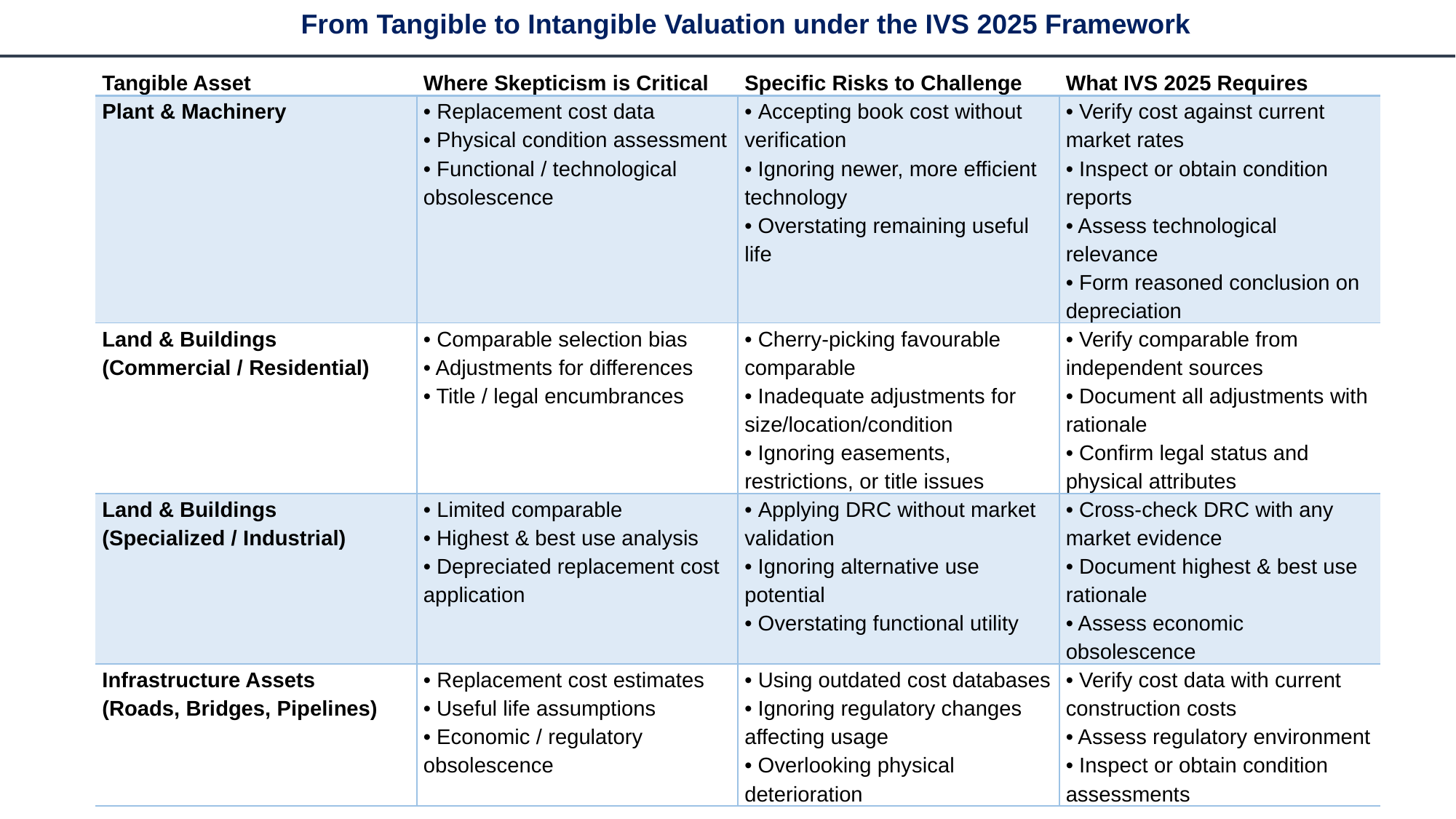

From Tangible to Intangible Valuation under the IVS 2025 Framework
| Tangible Asset | Where Skepticism is Critical | Specific Risks to Challenge | What IVS 2025 Requires |
| --- | --- | --- | --- |
| Plant & Machinery | • Replacement cost data • Physical condition assessment • Functional / technological obsolescence | • Accepting book cost without verification • Ignoring newer, more efficient technology • Overstating remaining useful life | • Verify cost against current market rates • Inspect or obtain condition reports • Assess technological relevance • Form reasoned conclusion on depreciation |
| Land & Buildings (Commercial / Residential) | • Comparable selection bias • Adjustments for differences • Title / legal encumbrances | • Cherry-picking favourable comparable • Inadequate adjustments for size/location/condition • Ignoring easements, restrictions, or title issues | • Verify comparable from independent sources • Document all adjustments with rationale • Confirm legal status and physical attributes |
| Land & Buildings (Specialized / Industrial) | • Limited comparable • Highest & best use analysis • Depreciated replacement cost application | • Applying DRC without market validation • Ignoring alternative use potential • Overstating functional utility | • Cross-check DRC with any market evidence • Document highest & best use rationale • Assess economic obsolescence |
| Infrastructure Assets (Roads, Bridges, Pipelines) | • Replacement cost estimates • Useful life assumptions • Economic / regulatory obsolescence | • Using outdated cost databases • Ignoring regulatory changes affecting usage • Overlooking physical deterioration | • Verify cost data with current construction costs • Assess regulatory environment • Inspect or obtain condition assessments |